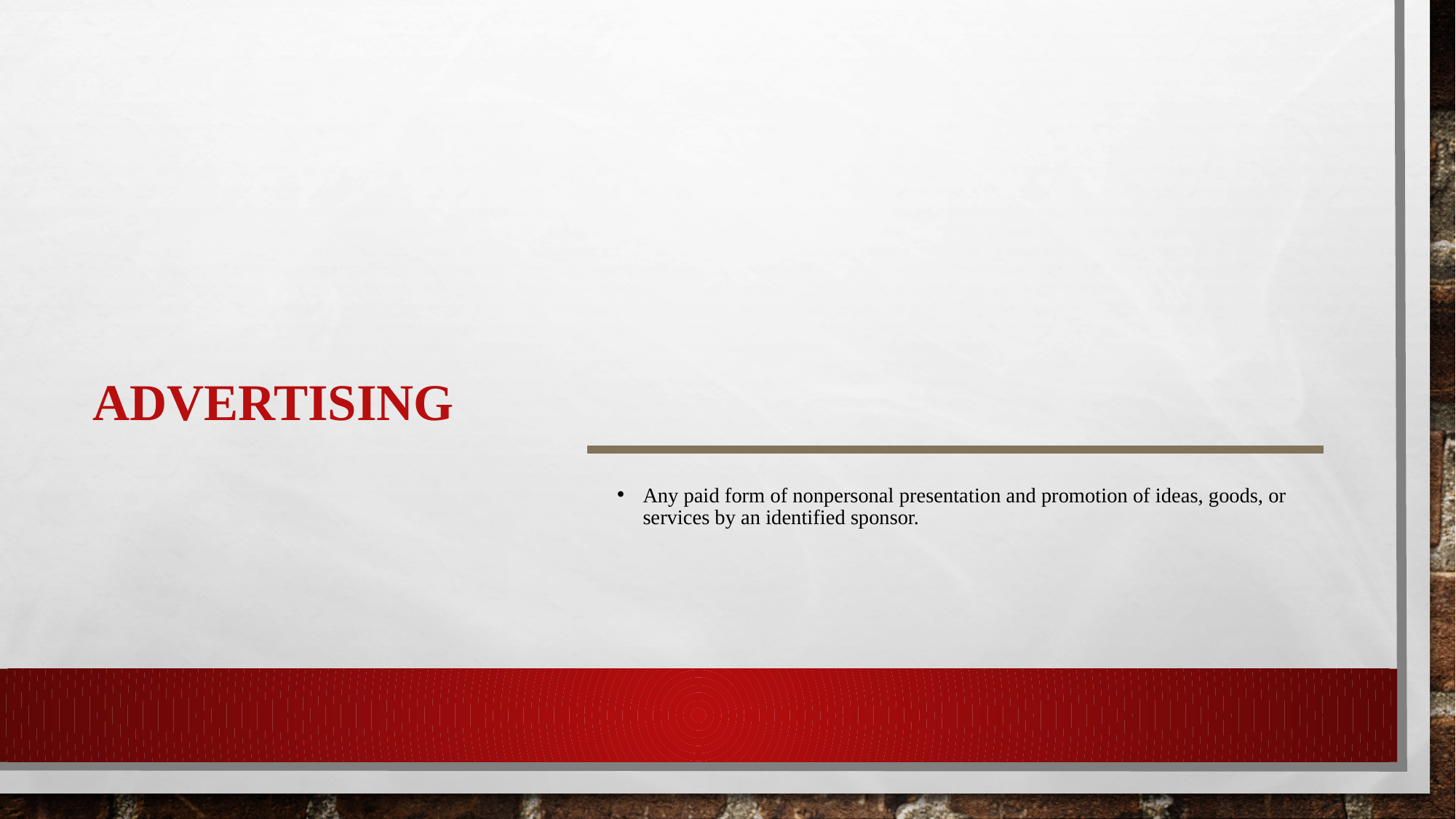

# Advertising

Any paid form of nonpersonal presentation and promotion of ideas, goods, or services by an identified sponsor.